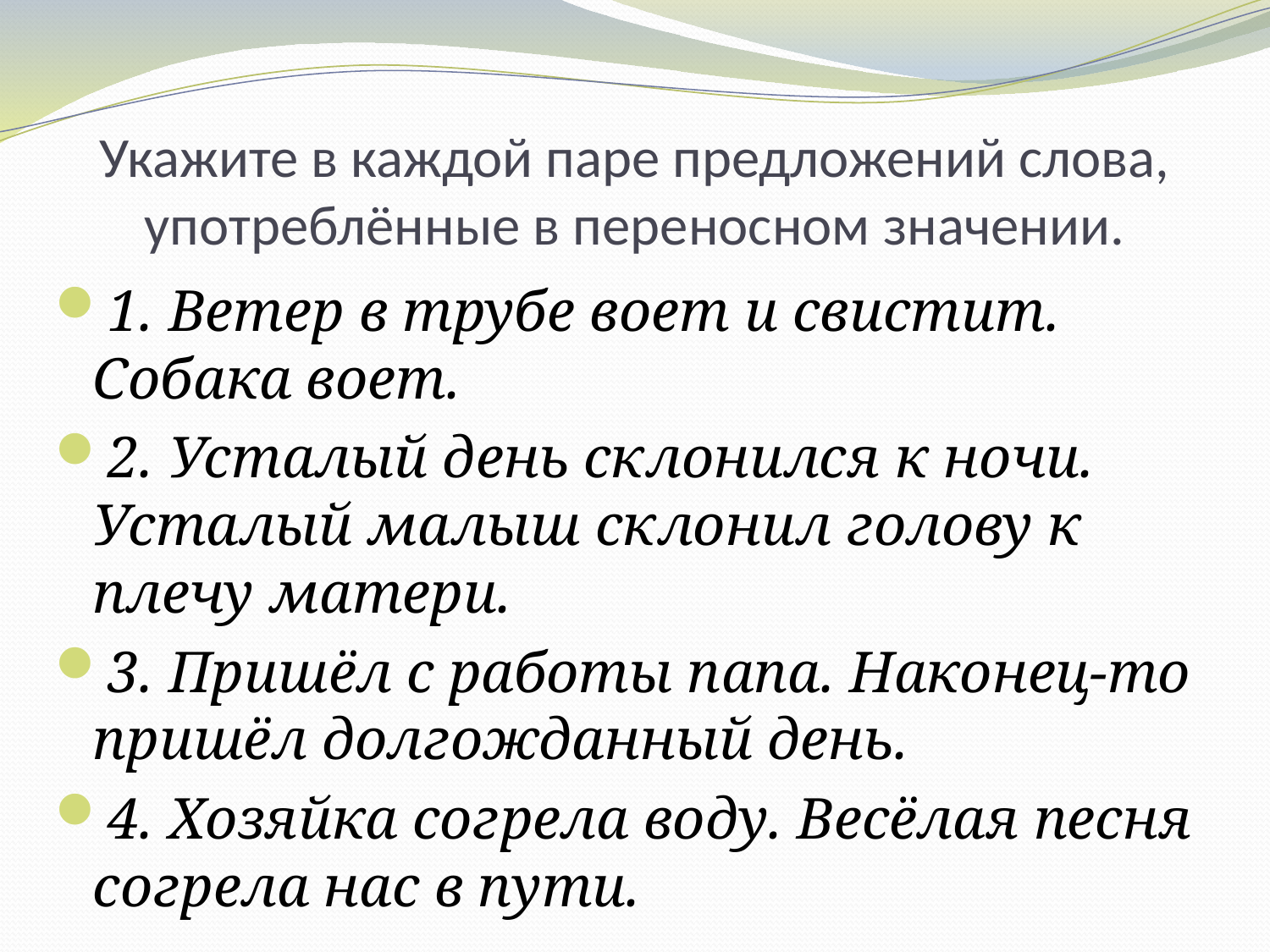

# Укажите в каждой паре предложений слова, употреблённые в переносном значении.
1. Ветер в трубе воет и свистит. Собака воет.
2. Усталый день склонился к ночи. Усталый малыш склонил голову к плечу матери.
3. Пришёл с работы папа. Наконец-то пришёл долгожданный день.
4. Хозяйка согрела воду. Весёлая песня согрела нас в пути.